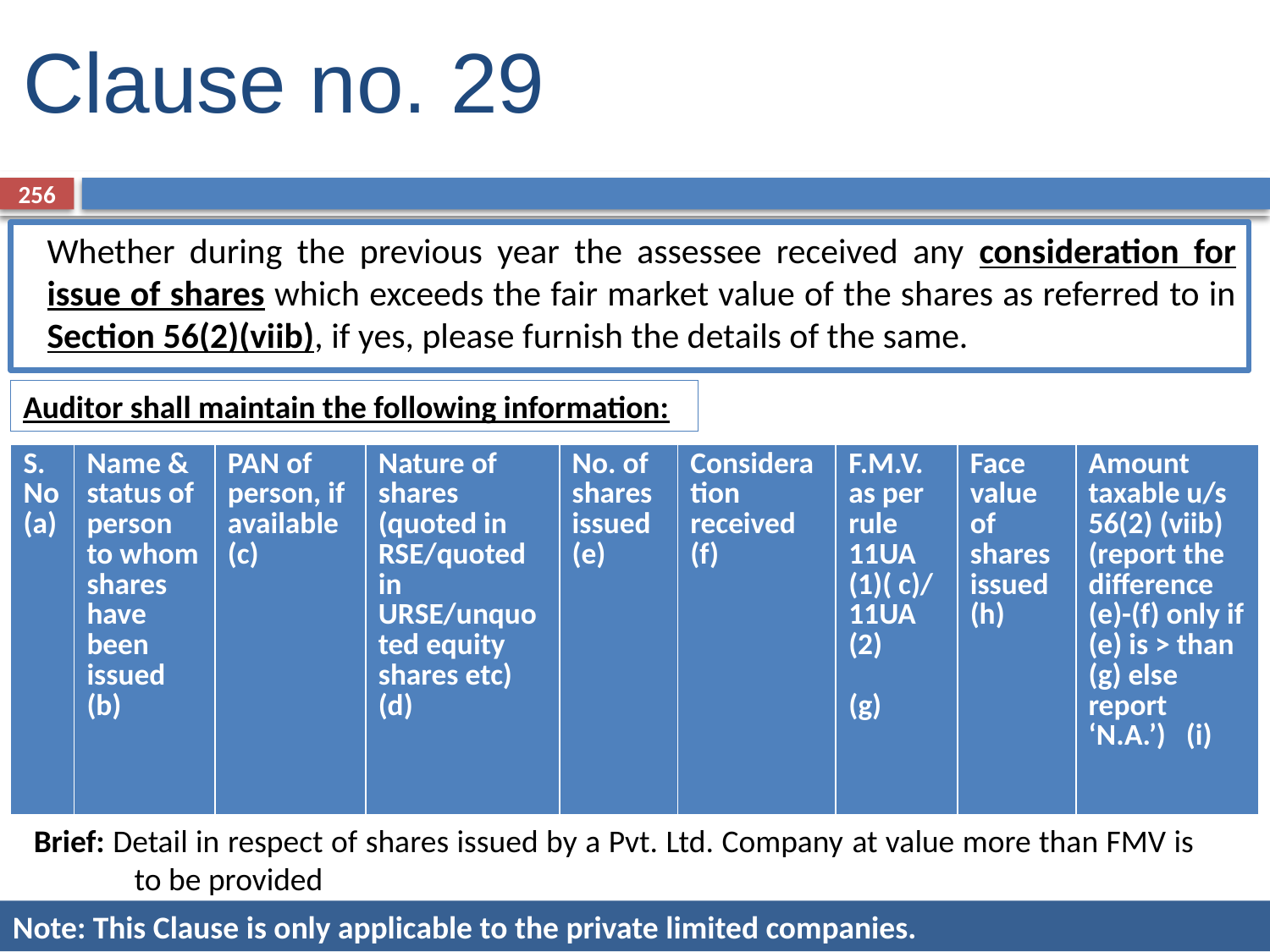

# Clause no. 29
256
Whether during the previous year the assessee received any consideration for issue of shares which exceeds the fair market value of the shares as referred to in Section 56(2)(viib), if yes, please furnish the details of the same.

Auditor shall maintain the following information:
| S.No(a) | Name & status of person to whom shares have been issued (b) | PAN of person, if available (c) | Nature of shares (quoted in RSE/quoted in URSE/unquoted equity shares etc) (d) | No. of shares issued (e) | Considera tion received (f) | F.M.V. as per rule 11UA (1)( c)/ 11UA (2) (g) | Face value of shares issued (h) | Amount taxable u/s 56(2) (viib) (report the difference (e)-(f) only if (e) is > than (g) else report ‘N.A.’) (i) |
| --- | --- | --- | --- | --- | --- | --- | --- | --- |
Brief: Detail in respect of shares issued by a Pvt. Ltd. Company at value more than FMV is to be provided
Note: This Clause is only applicable to the private limited companies.